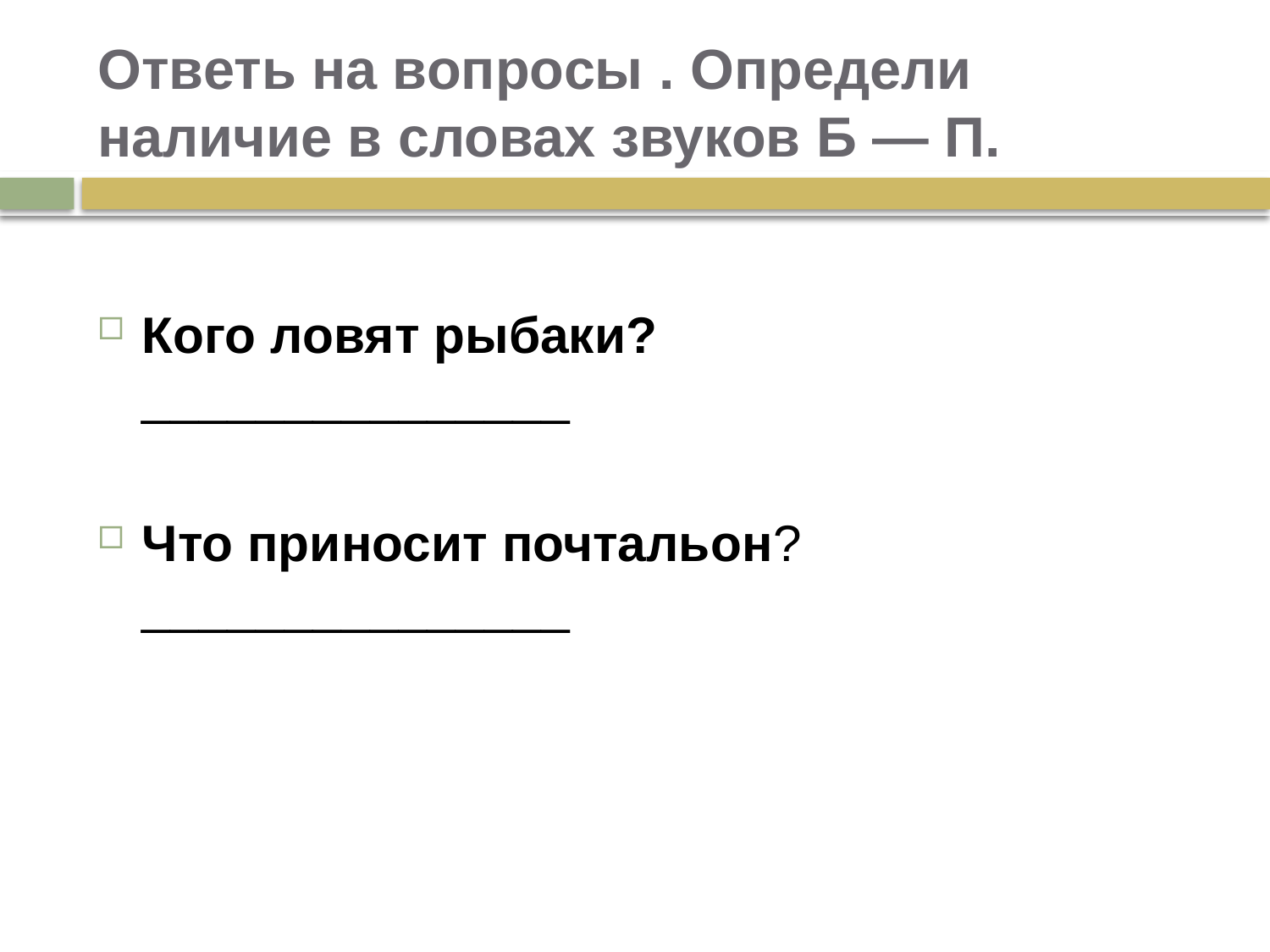

# Ответь на вопросы . Определи наличие в словах звуков Б — П.

Кого ловят рыбаки?          _______________

Что приносит почтальон?  _______________